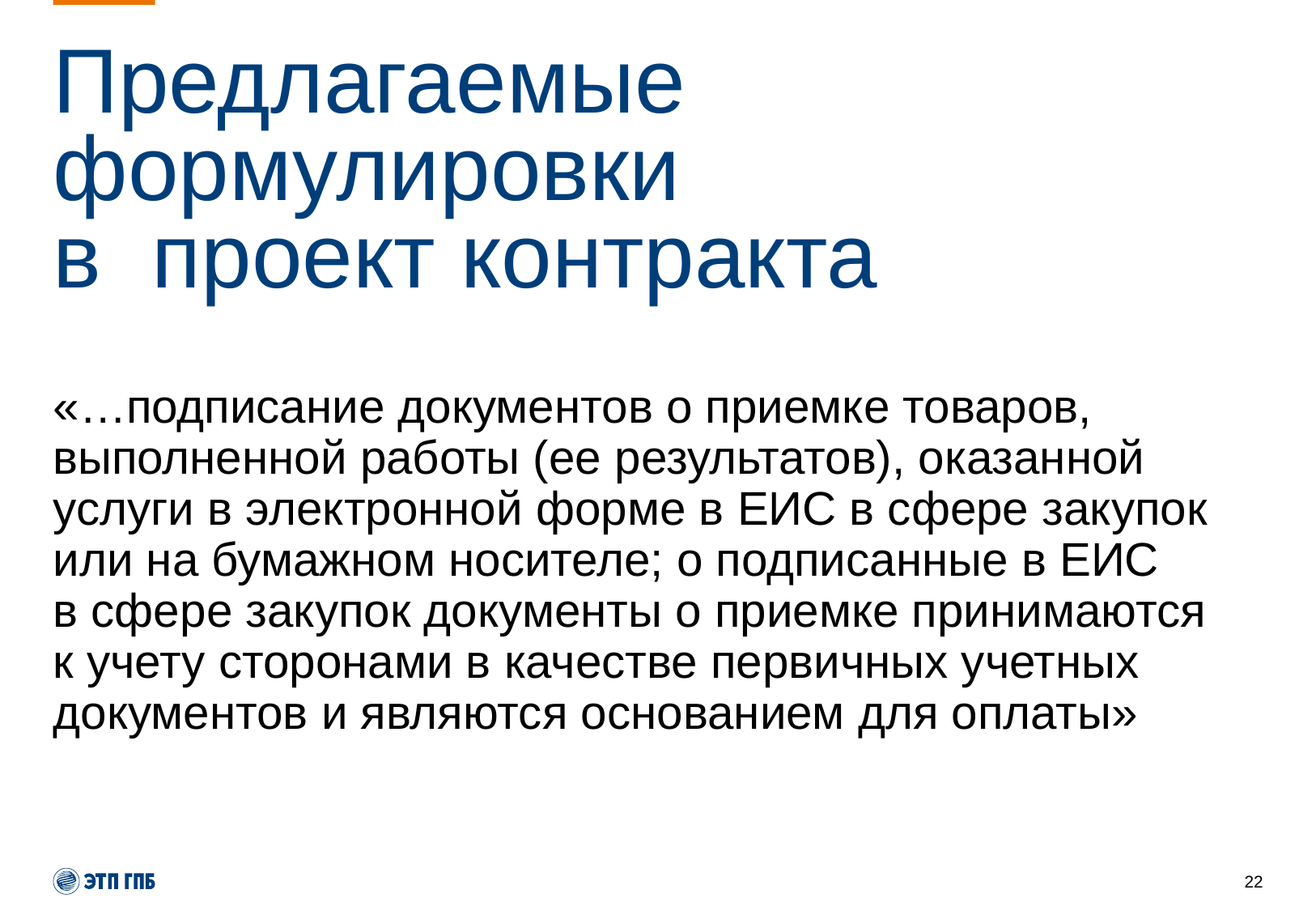

# Предлагаемые формулировки в  проект контракта
«…подписание документов о приемке товаров, выполненной работы (ее результатов), оказанной услуги в электронной форме в ЕИС в сфере закупок или на бумажном носителе; o подписанные в ЕИС в сфере закупок документы о приемке принимаются к учету сторонами в качестве первичных учетных документов и являются основанием для оплаты»